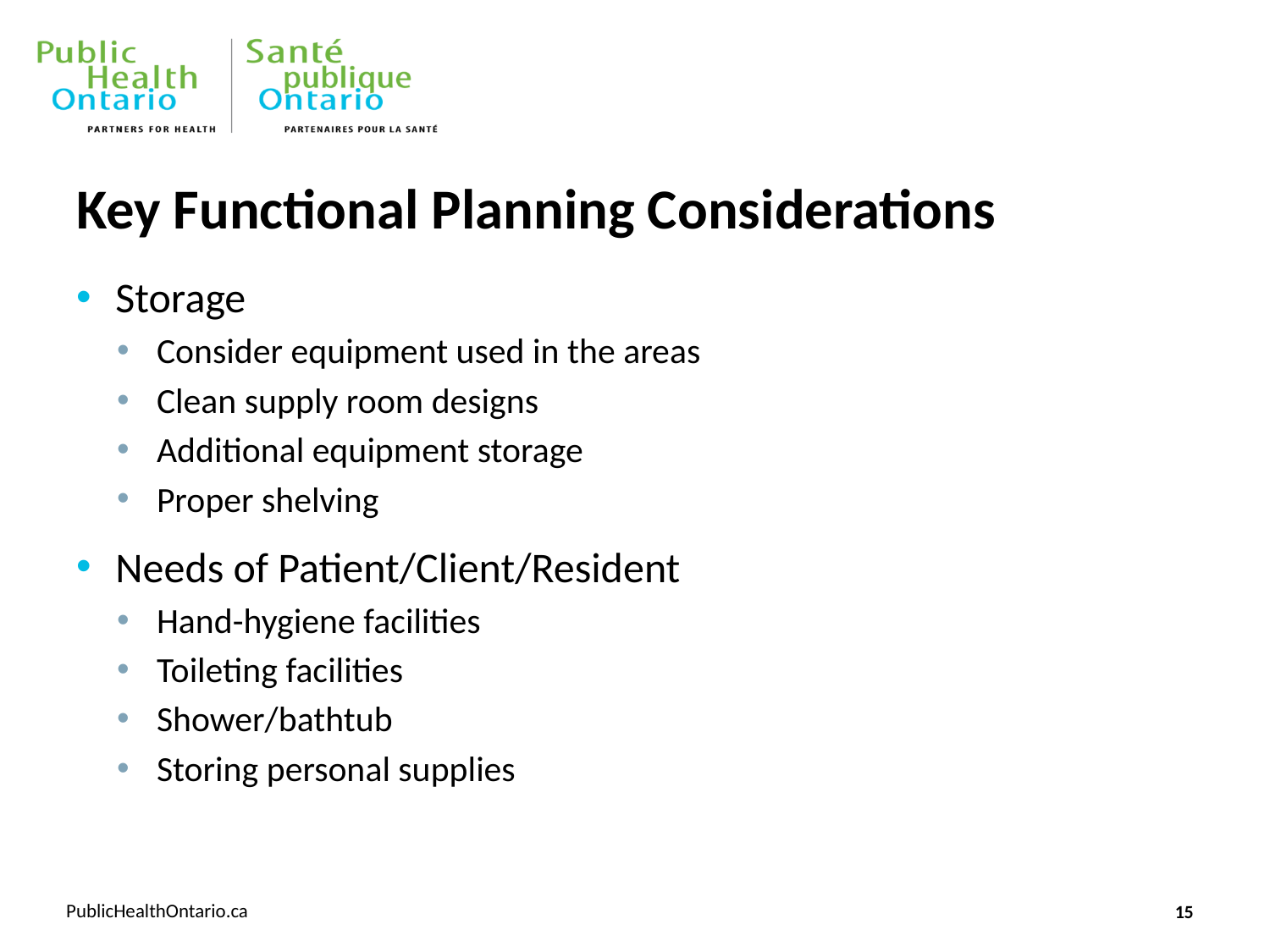

# Key Functional Planning Considerations
Storage
Consider equipment used in the areas
Clean supply room designs
Additional equipment storage
Proper shelving
Needs of Patient/Client/Resident
Hand-hygiene facilities
Toileting facilities
Shower/bathtub
Storing personal supplies

15